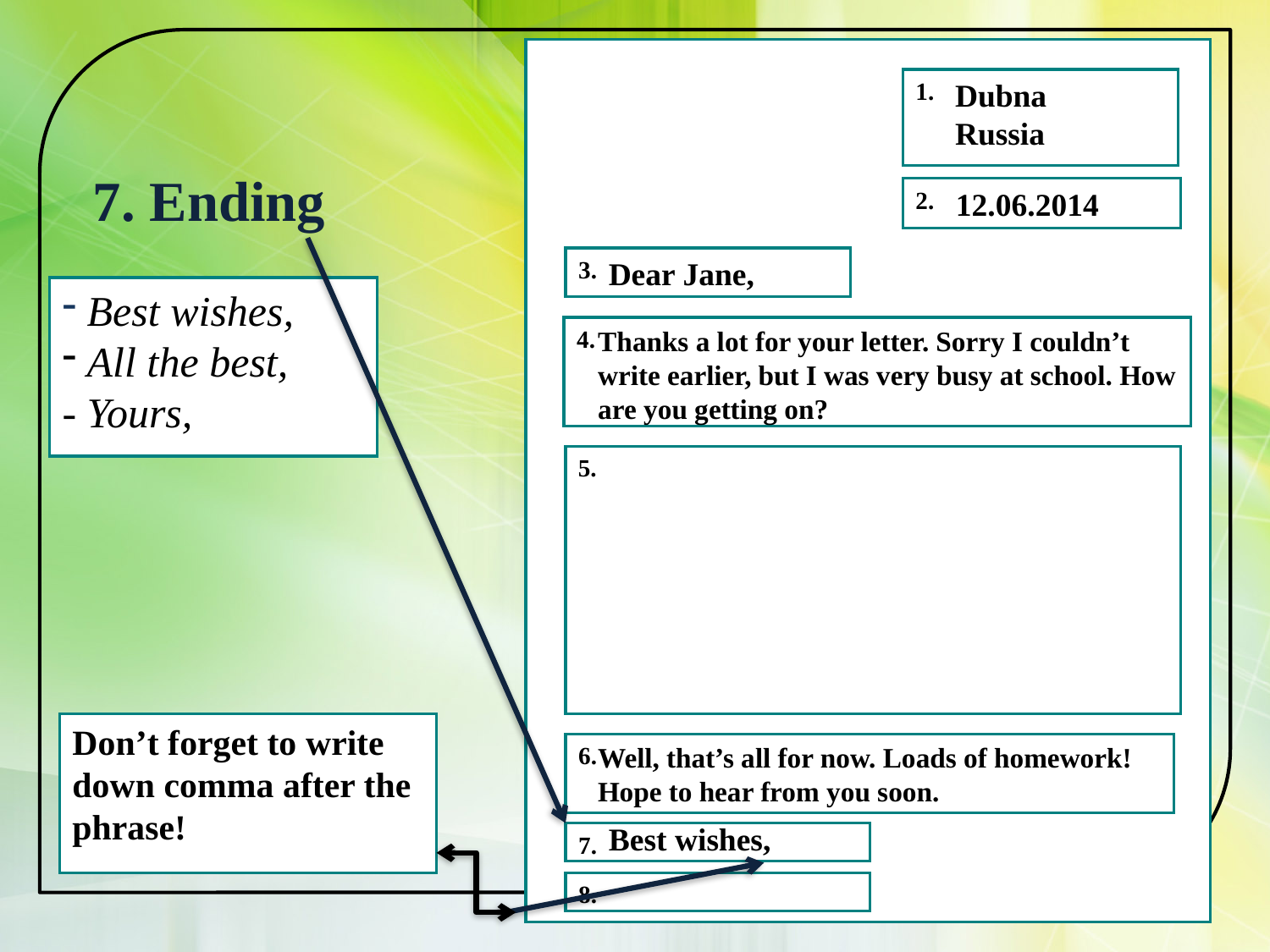

1.
2.
3.
4.
5.
6.
7.
8.
Dubna
Russia
7. Ending
12.06.2014
Dear Jane,
 Best wishes,
 All the best,
- Yours,

Thanks a lot for your letter. Sorry I couldn’t write earlier, but I was very busy at school. How are you getting on?

Don’t forget to write down comma after the phrase!

Well, that’s all for now. Loads of homework!
Hope to hear from you soon.
Best wishes,